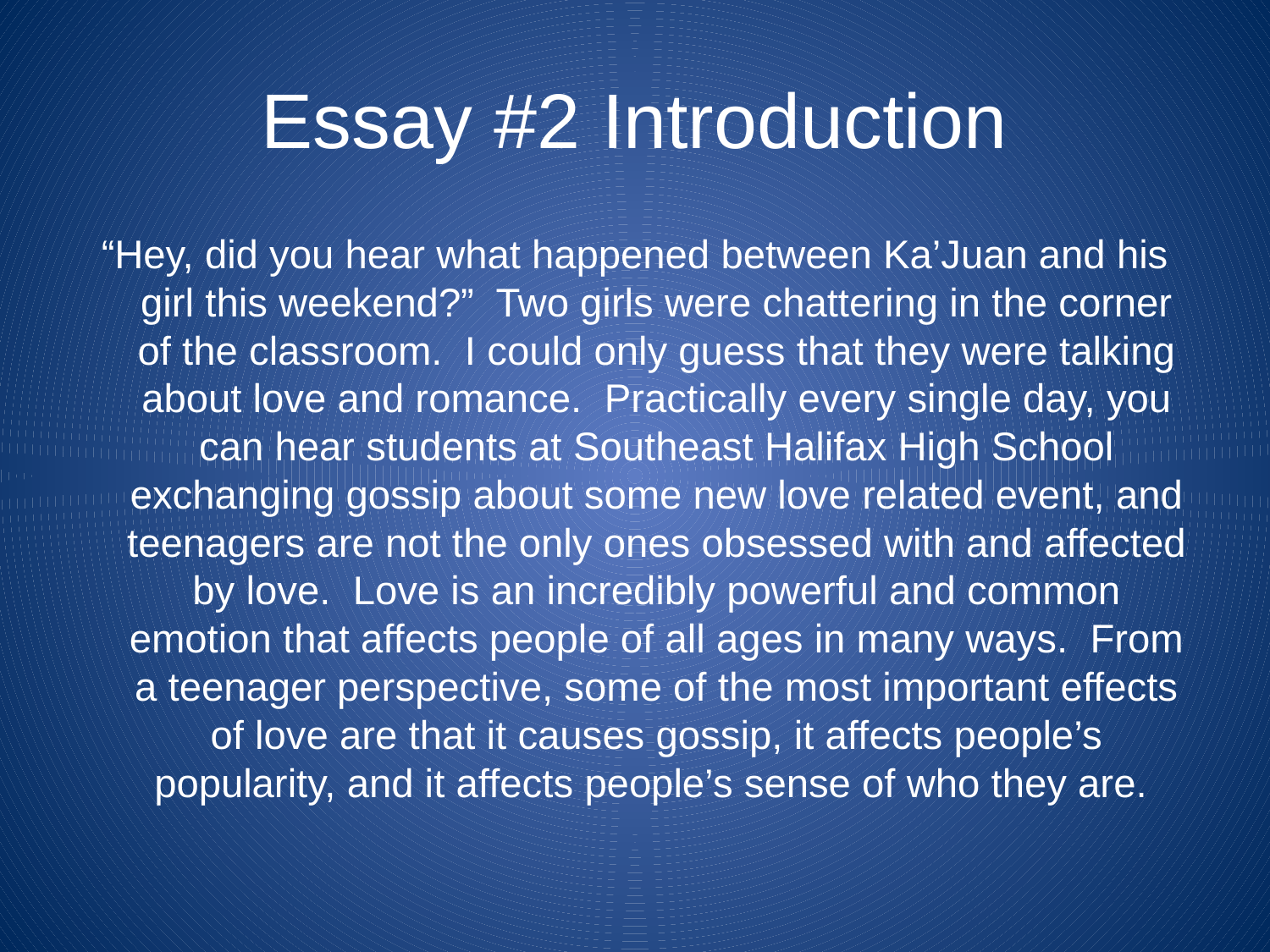

# Essay #2 Introduction
“Hey, did you hear what happened between Ka’Juan and his girl this weekend?”  Two girls were chattering in the corner of the classroom.  I could only guess that they were talking about love and romance.  Practically every single day, you can hear students at Southeast Halifax High School exchanging gossip about some new love related event, and teenagers are not the only ones obsessed with and affected by love.  Love is an incredibly powerful and common emotion that affects people of all ages in many ways.  From a teenager perspective, some of the most important effects of love are that it causes gossip, it affects people’s popularity, and it affects people’s sense of who they are.